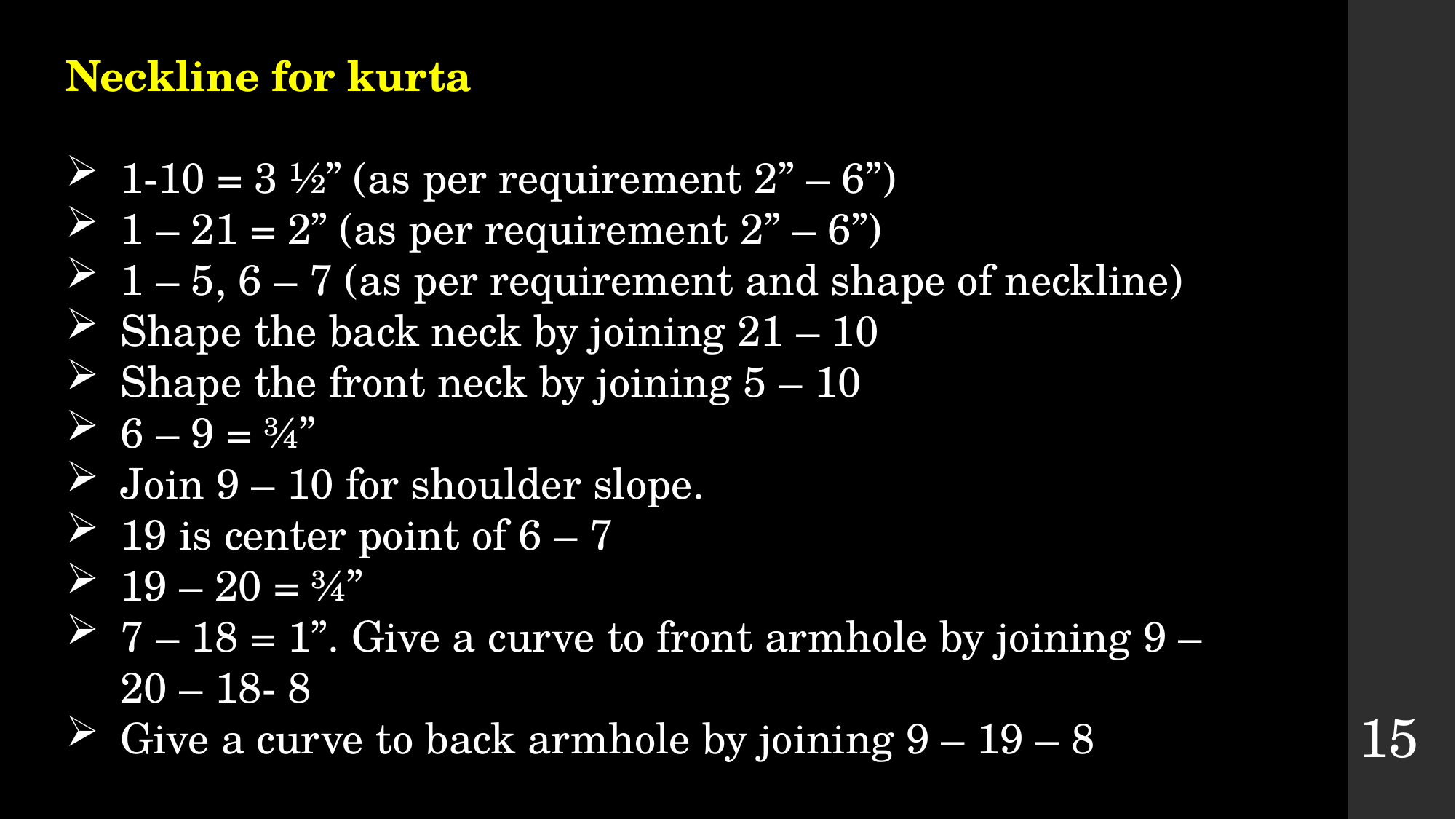

Neckline for kurta

1-10 = 3 ½” (as per requirement 2” – 6”)
1 – 21 = 2” (as per requirement 2” – 6”)
1 – 5, 6 – 7 (as per requirement and shape of neckline)
Shape the back neck by joining 21 – 10
Shape the front neck by joining 5 – 10
6 – 9 = ¾”
Join 9 – 10 for shoulder slope.
19 is center point of 6 – 7
19 – 20 = ¾”
7 – 18 = 1”. Give a curve to front armhole by joining 9 – 20 – 18- 8
Give a curve to back armhole by joining 9 – 19 – 8
15